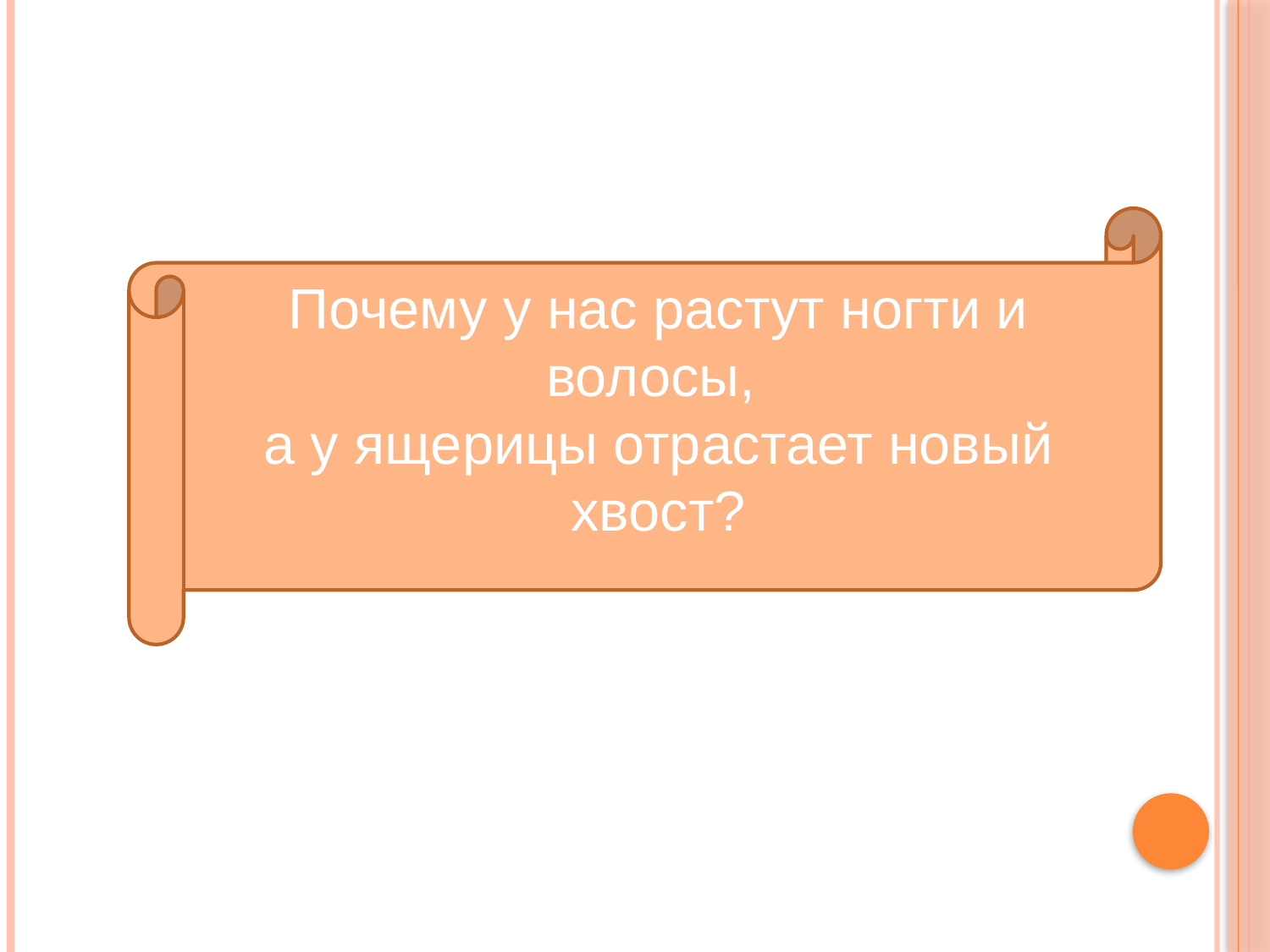

#
Почему у нас растут ногти и волосы,
а у ящерицы отрастает новый хвост?